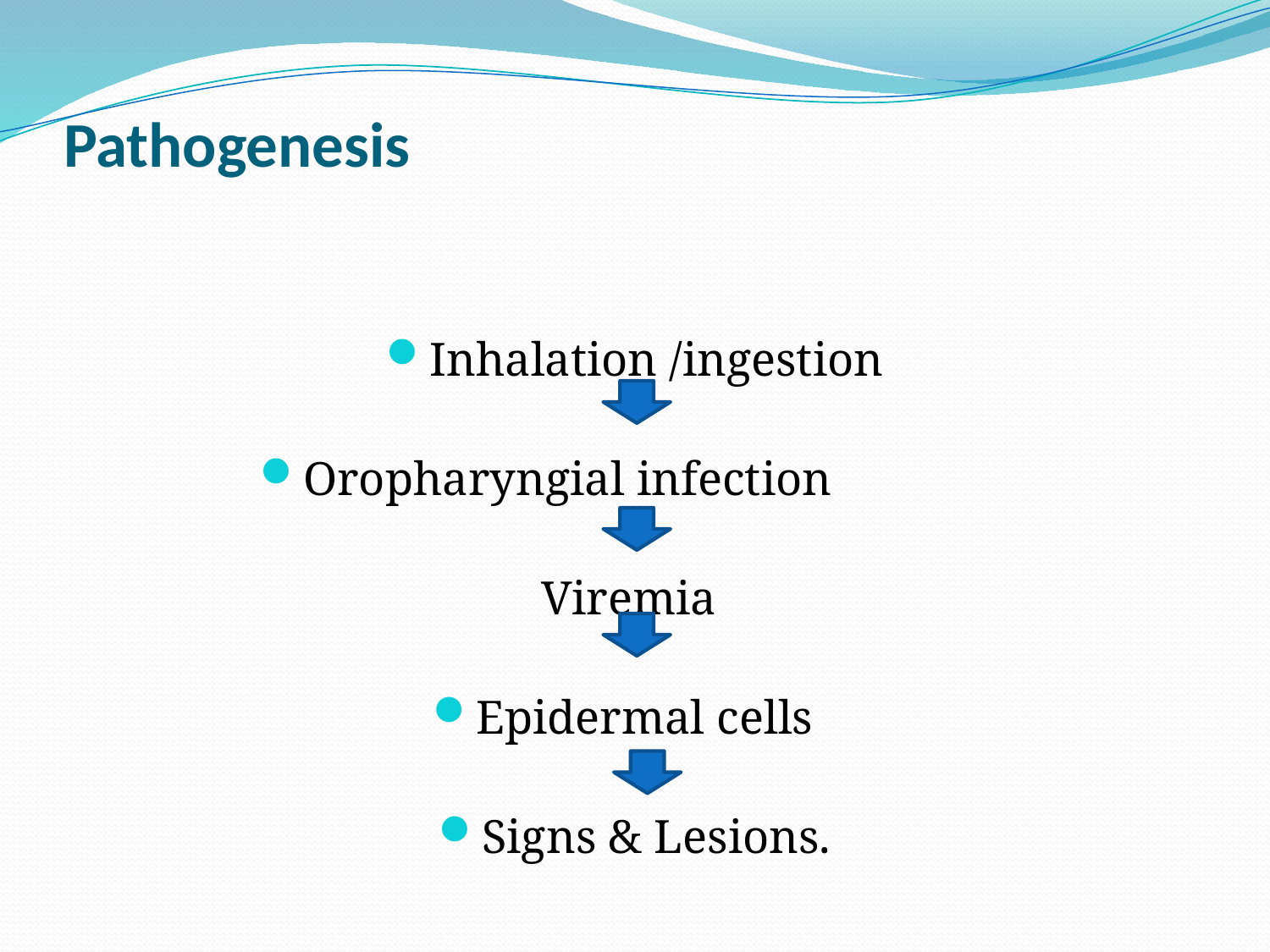

# Pathogenesis
Inhalation /ingestion
Oropharyngial infection
Viremia
Epidermal cells
Signs & Lesions.